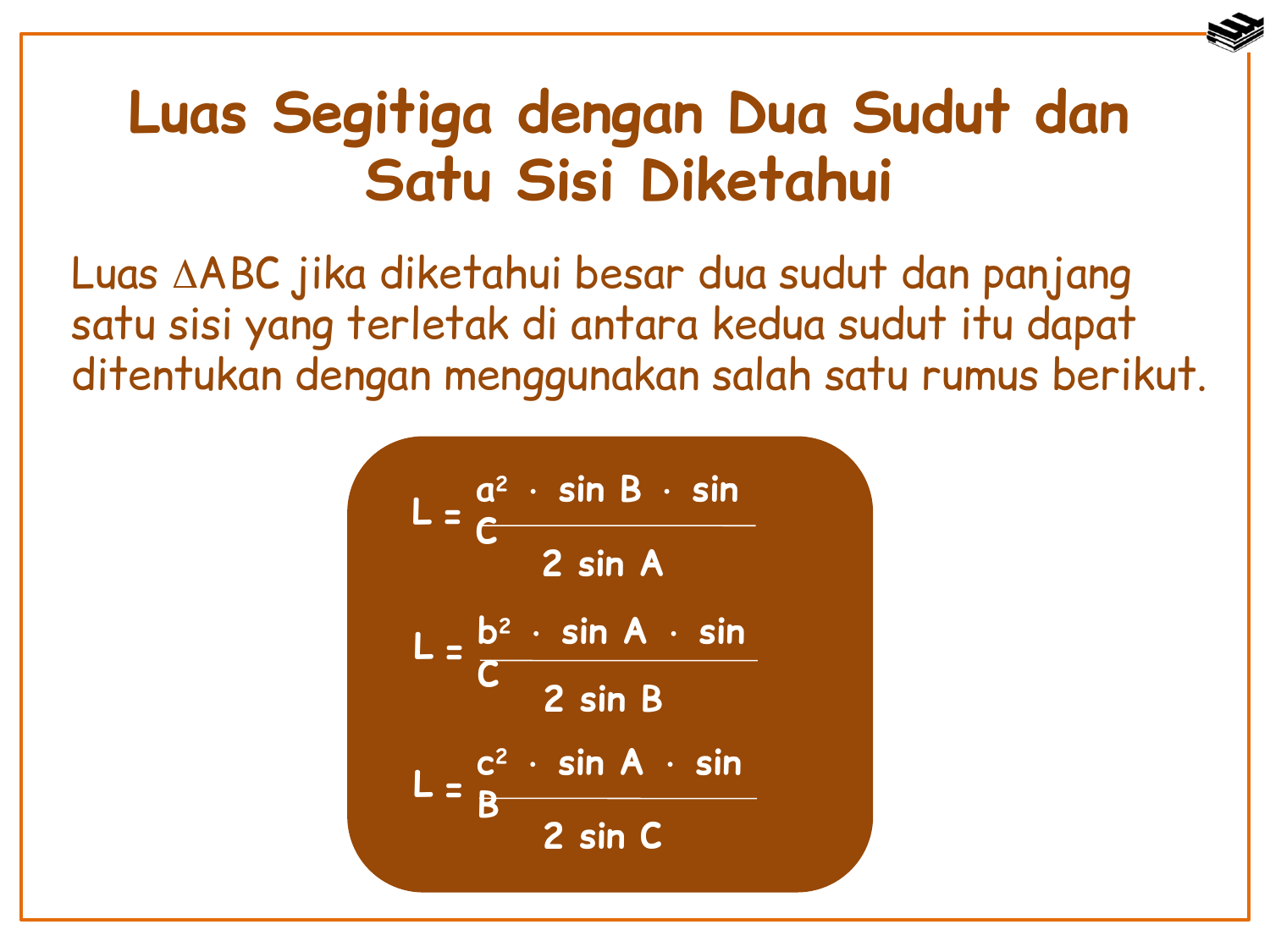

Luas Segitiga dengan Dua Sudut dan Satu Sisi Diketahui
Luas ΔABC jika diketahui besar dua sudut dan panjang satu sisi yang terletak di antara kedua sudut itu dapat ditentukan dengan menggunakan salah satu rumus berikut.

a2 ⋅ sin B ⋅ sin C
L
=
2 sin A
b2 ⋅ sin A ⋅ sin C
L
=
2 sin B
c2 ⋅ sin A ⋅ sin B
L
=
2 sin C